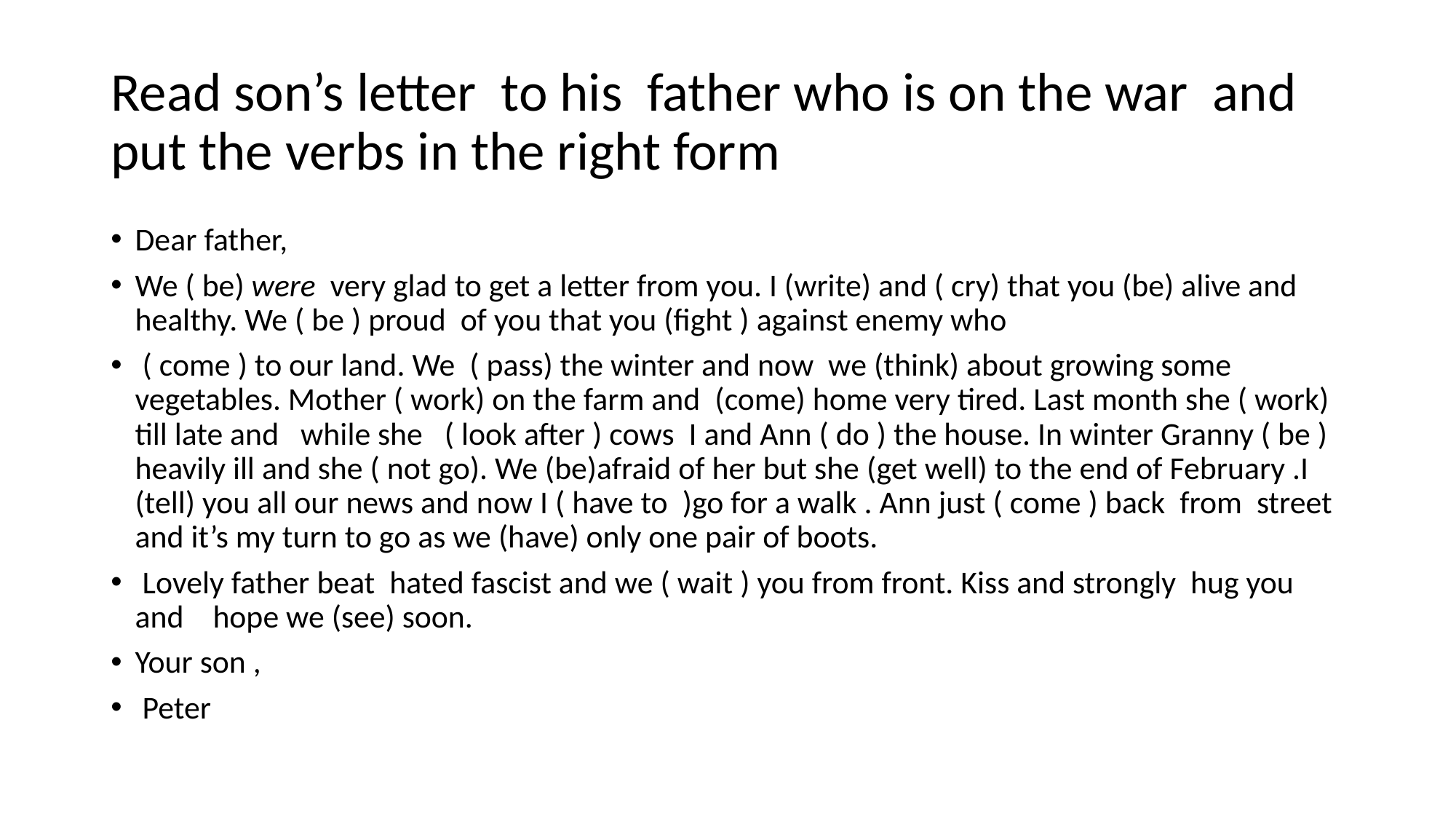

# Read son’s letter  to his  father who is on the war  and put the verbs in the right form
Dear father,
We ( be) were  very glad to get a letter from you. I (write) and ( cry) that you (be) alive and healthy. We ( be ) proud  of you that you (fight ) against enemy who
 ( come ) to our land. We  ( pass) the winter and now  we (think) about growing some vegetables. Mother ( work) on the farm and  (come) home very tired. Last month she ( work) till late and   while she   ( look after ) cows  I and Ann ( do ) the house. In winter Granny ( be ) heavily ill and she ( not go). We (be)afraid of her but she (get well) to the end of February .I (tell) you all our news and now I ( have to  )go for a walk . Ann just ( come ) back  from  street and it’s my turn to go as we (have) only one pair of boots.
 Lovely father beat  hated fascist and we ( wait ) you from front. Kiss and strongly  hug you and    hope we (see) soon.
Your son ,
 Peter